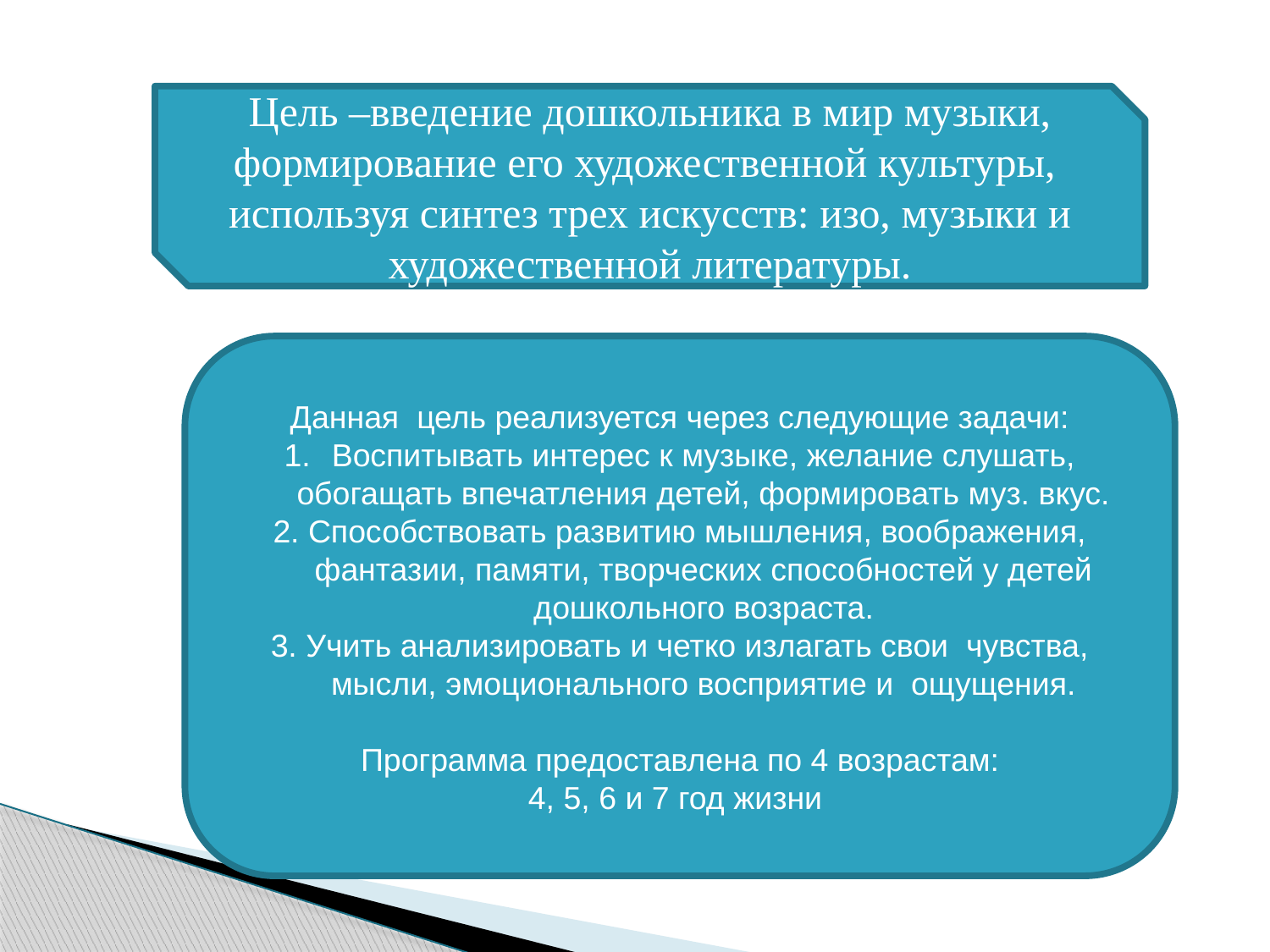

#
Цель –введение дошкольника в мир музыки, формирование его художественной культуры,  используя синтез трех искусств: изо, музыки и художественной литературы.

Данная  цель реализуется через следующие задачи:
Воспитывать интерес к музыке, желание слушать, обогащать впечатления детей, формировать муз. вкус.
2. Способствовать развитию мышления, воображения, фантазии, памяти, творческих способностей у детей дошкольного возраста.
3. Учить анализировать и четко излагать свои  чувства, мысли, эмоционального восприятие и  ощущения.

Программа предоставлена по 4 возрастам:
4, 5, 6 и 7 год жизни